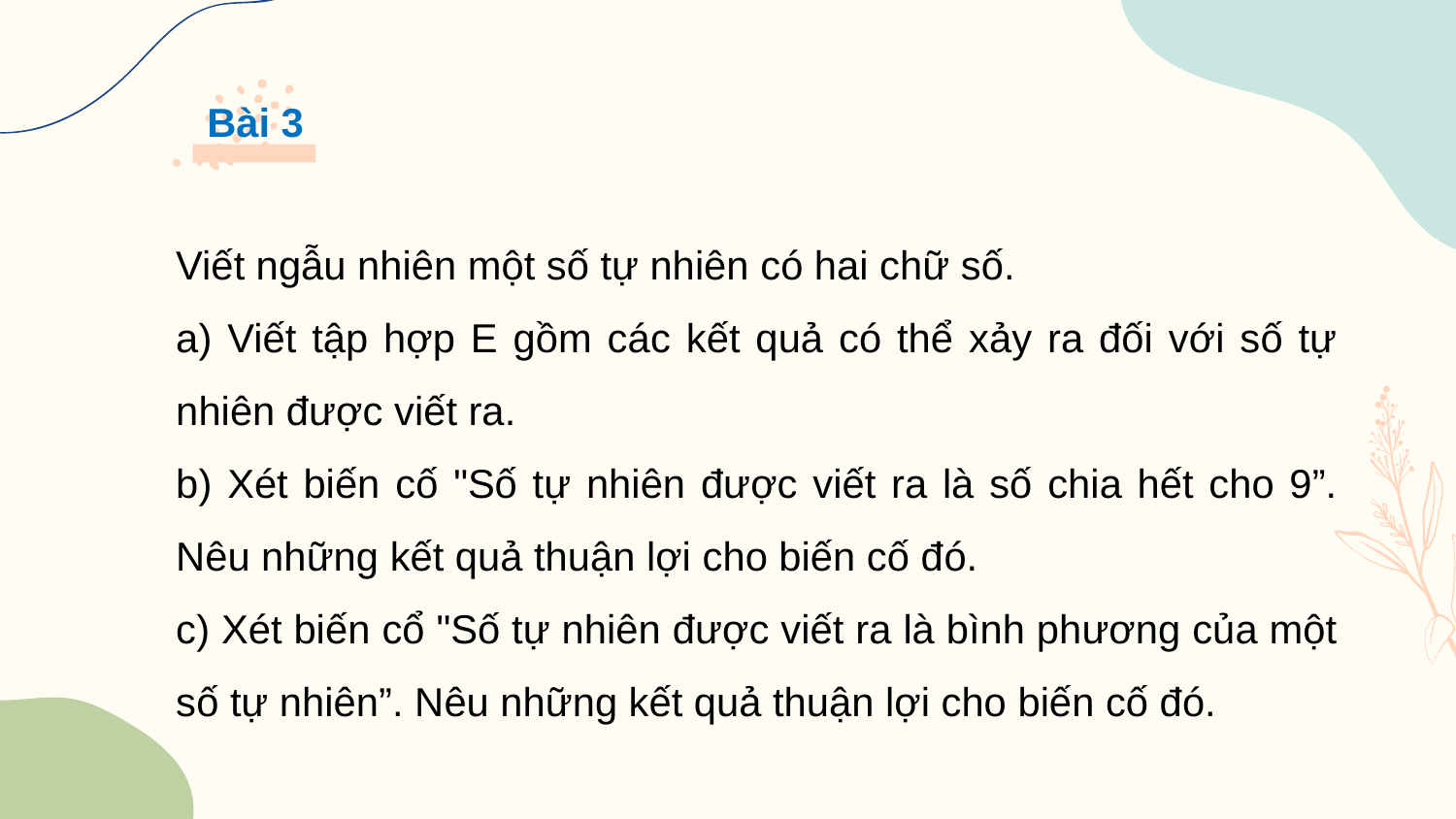

Bài 3

Viết ngẫu nhiên một số tự nhiên có hai chữ số.
a) Viết tập hợp E gồm các kết quả có thể xảy ra đối với số tự nhiên được viết ra.
b) Xét biến cố "Số tự nhiên được viết ra là số chia hết cho 9”. Nêu những kết quả thuận lợi cho biến cố đó.
c) Xét biến cổ "Số tự nhiên được viết ra là bình phương của một số tự nhiên”. Nêu những kết quả thuận lợi cho biến cố đó.